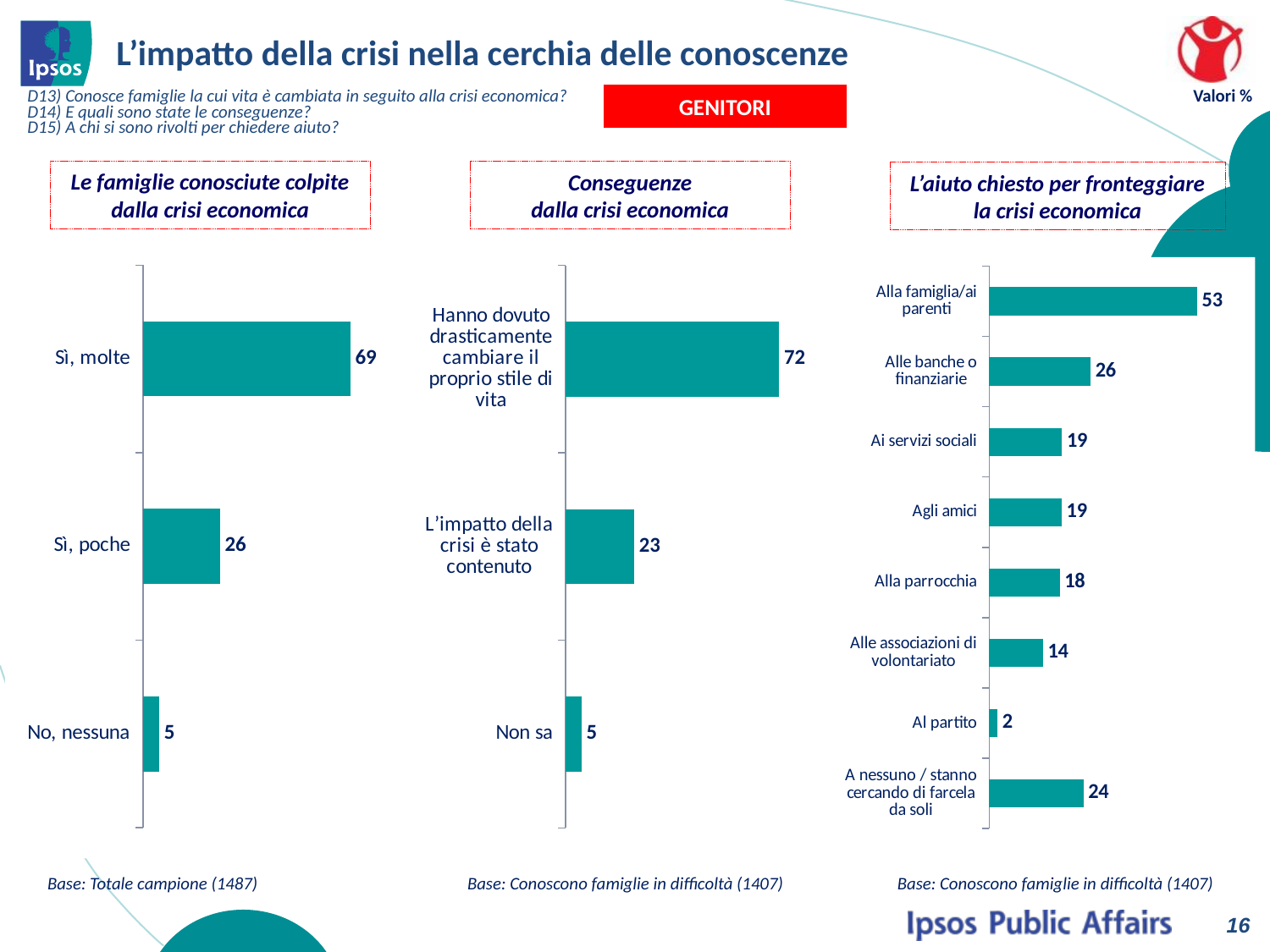

# L’impatto della crisi nella cerchia delle conoscenze
Valori %
D13) Conosce famiglie la cui vita è cambiata in seguito alla crisi economica?
D14) E quali sono state le conseguenze?
D15) A chi si sono rivolti per chiedere aiuto?
GENITORI
Le famiglie conosciute colpite
dalla crisi economica
Conseguenze
dalla crisi economica
L’aiuto chiesto per fronteggiare la crisi economica

### Chart

| Category | 2013 |
|---|---|
| Sì, molte | 69.0 |
| Sì, poche | 25.6 |
| No, nessuna | 5.4 |

### Chart

| Category | 2013 |
|---|---|
| Hanno dovuto drasticamente cambiare il proprio stile di vita | 71.7 |
| L’impatto della crisi è stato contenuto | 23.0 |
| Non sa | 5.3 |

### Chart

| Category | 2013 |
|---|---|
| Alla famiglia/ai parenti | 53.1 |
| Alle banche o finanziarie | 25.9 |
| Ai servizi sociali | 18.6 |
| Agli amici | 18.5 |
| Alla parrocchia | 18.0 |
| Alle associazioni di volontariato | 13.7 |
| Al partito | 2.1 |
| A nessuno / stanno cercando di farcela da soli | 24.1 |
Base: Totale campione (1487)
Base: Conoscono famiglie in difficoltà (1407)
Base: Conoscono famiglie in difficoltà (1407)
16